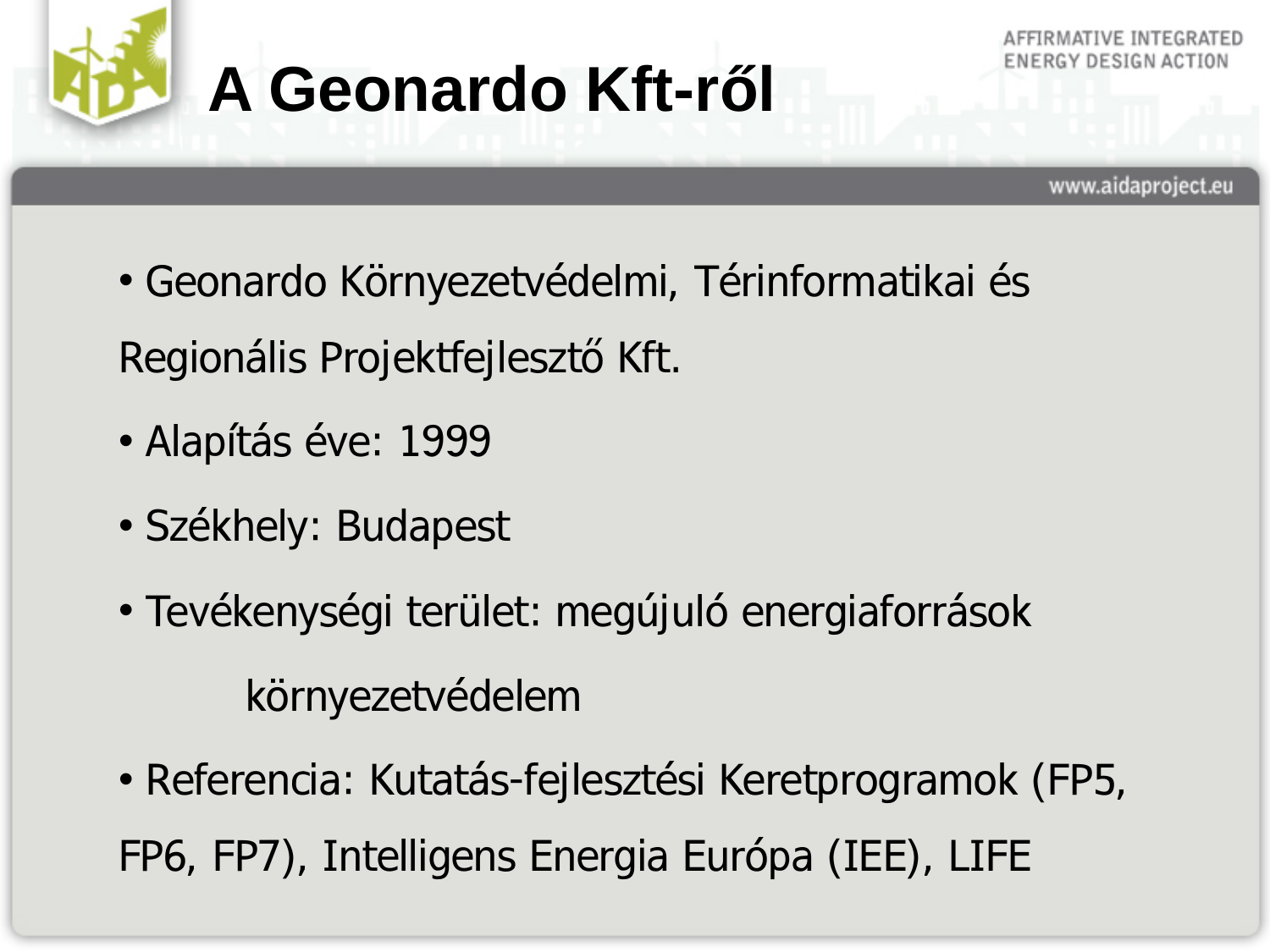

# A Geonardo Kft-ről
 Geonardo Környezetvédelmi, Térinformatikai és 	Regionális Projektfejlesztő Kft.
 Alapítás éve: 1999
 Székhely: Budapest
 Tevékenységi terület:	megújuló energiaforrások
	környezetvédelem
 Referencia: Kutatás-fejlesztési Keretprogramok (FP5, FP6, FP7), Intelligens Energia Európa (IEE), LIFE